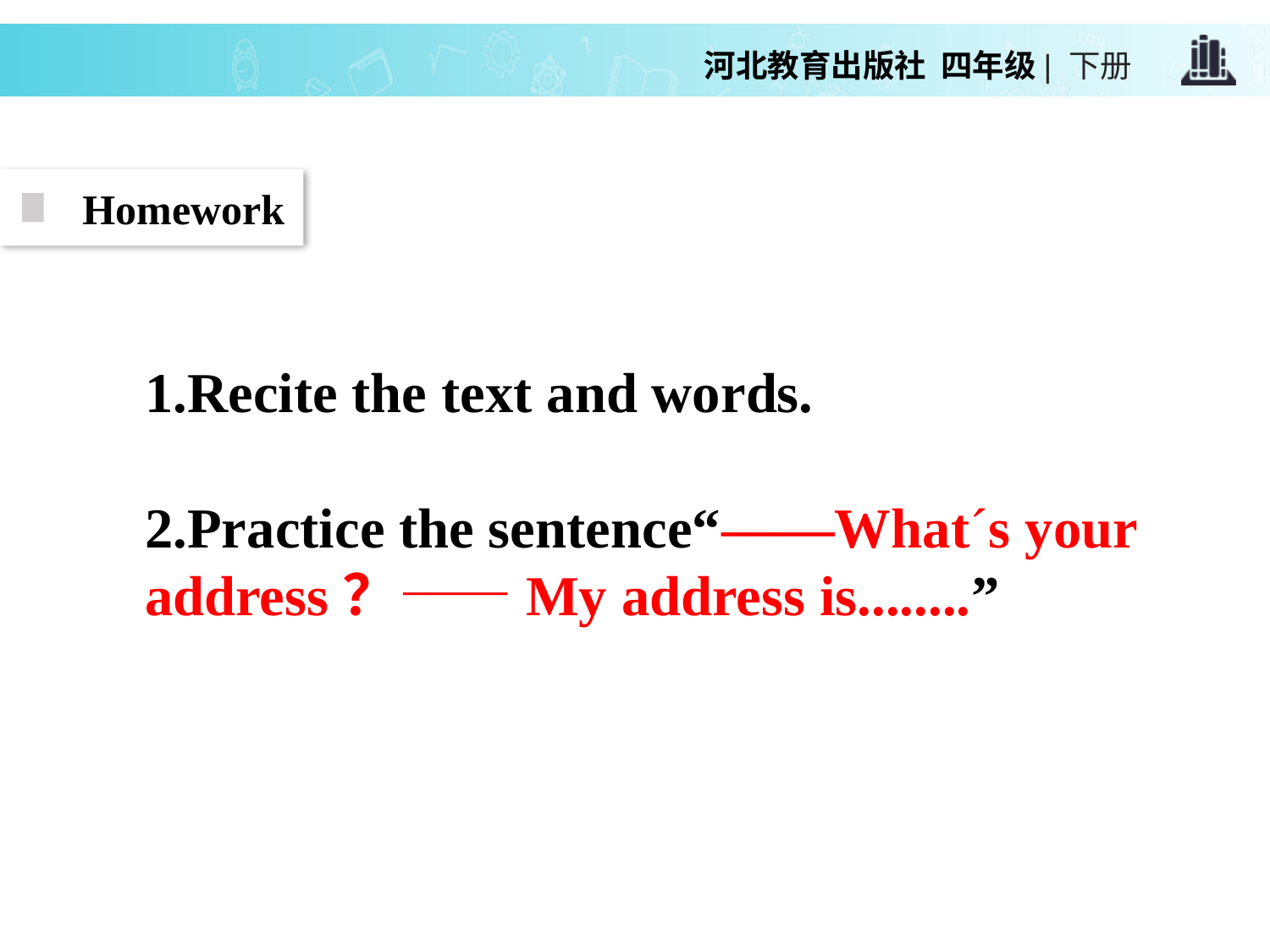

Homework

1.Recite the text and words.

2.Practice the sentence“——What´s your address？——My address is........”